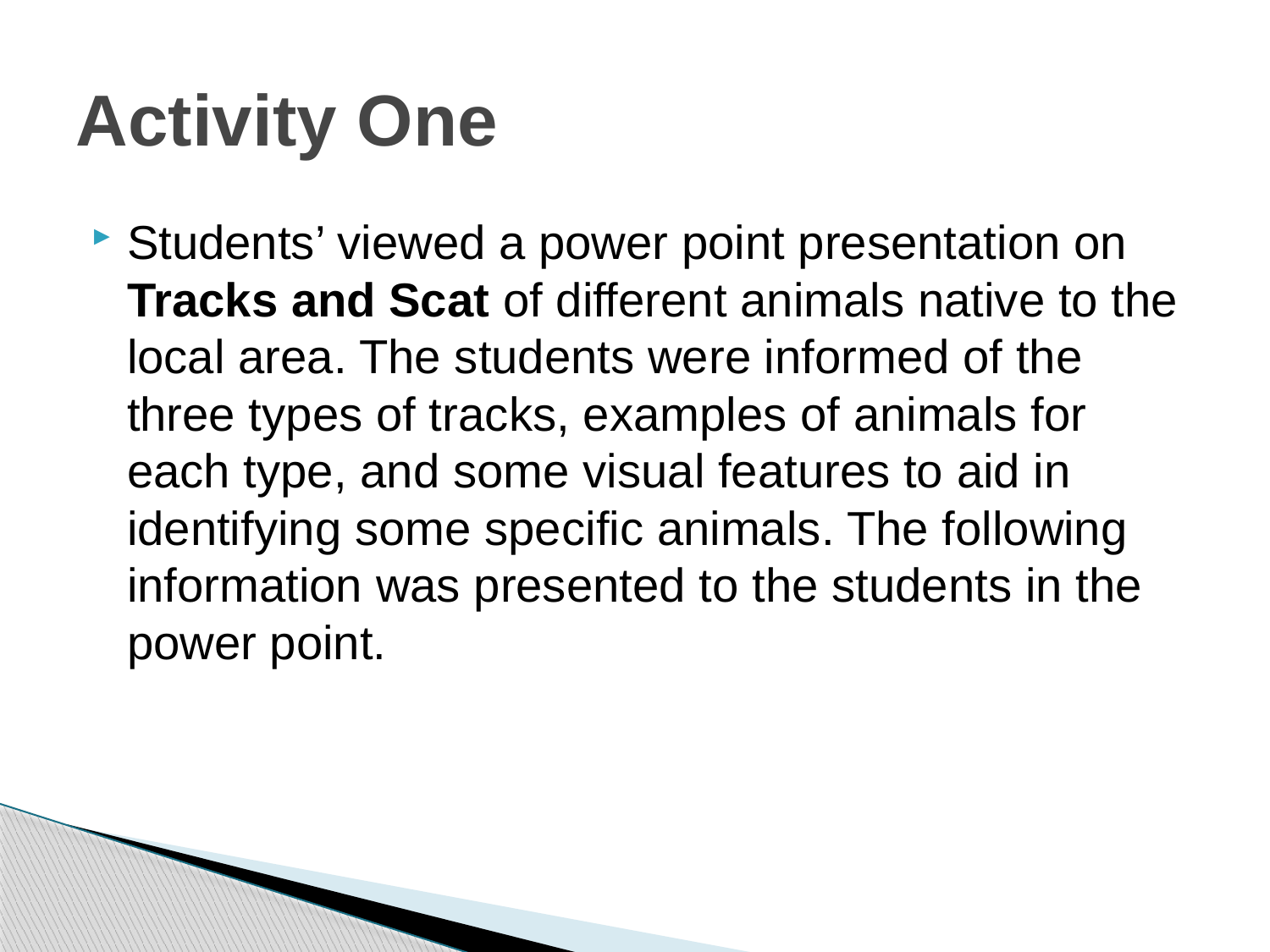

# Activity One
Students’ viewed a power point presentation on Tracks and Scat of different animals native to the local area. The students were informed of the three types of tracks, examples of animals for each type, and some visual features to aid in identifying some specific animals. The following information was presented to the students in the power point.